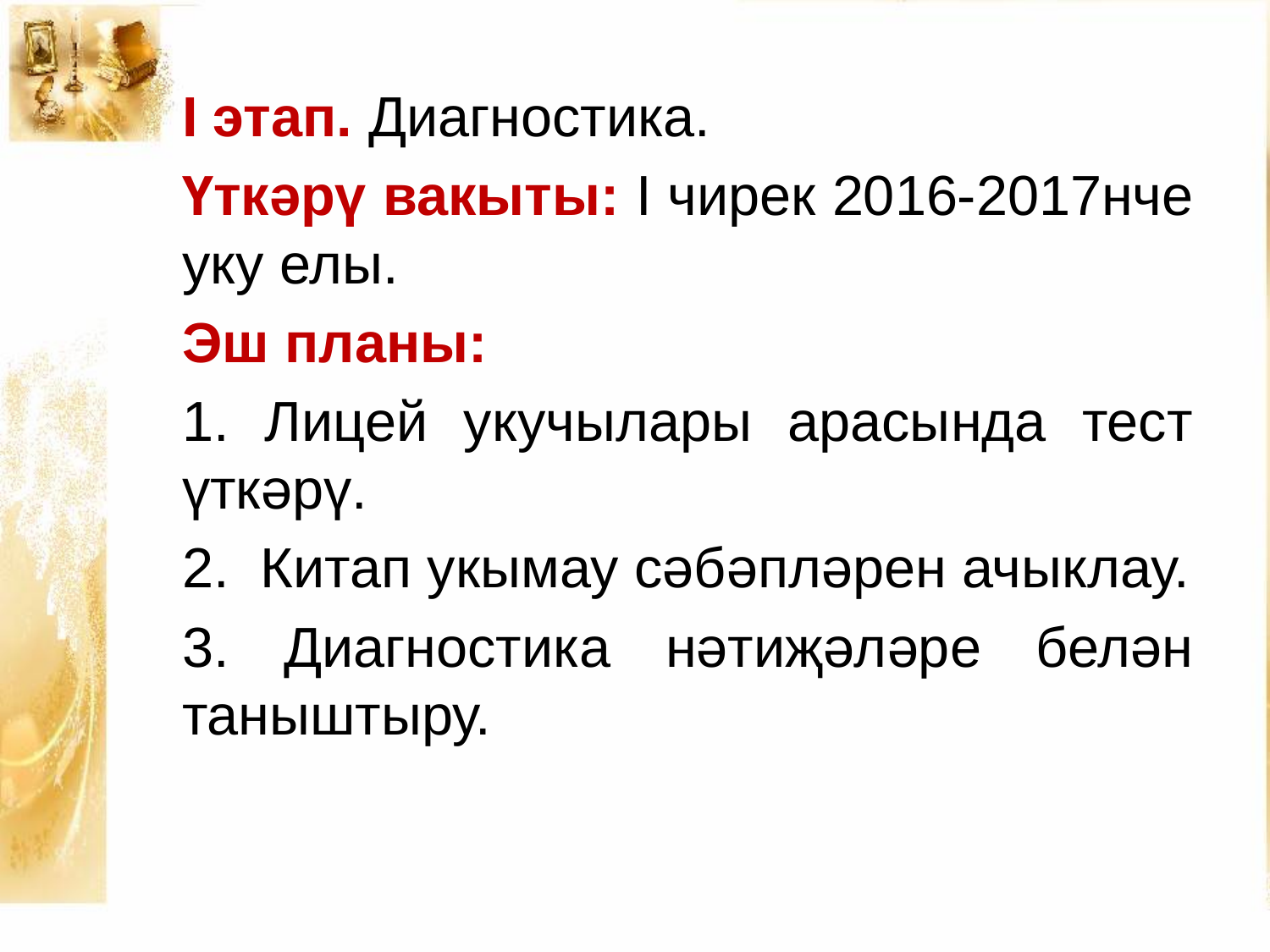

I этап. Диагностика.
Үткәрү вакыты: I чирек 2016-2017нче уку елы.
Эш планы:
1. Лицей укучылары арасында тест үткәрү.
2.  Китап укымау сәбәпләрен ачыклау.
3. Диагностика нәтиҗәләре белән таныштыру.